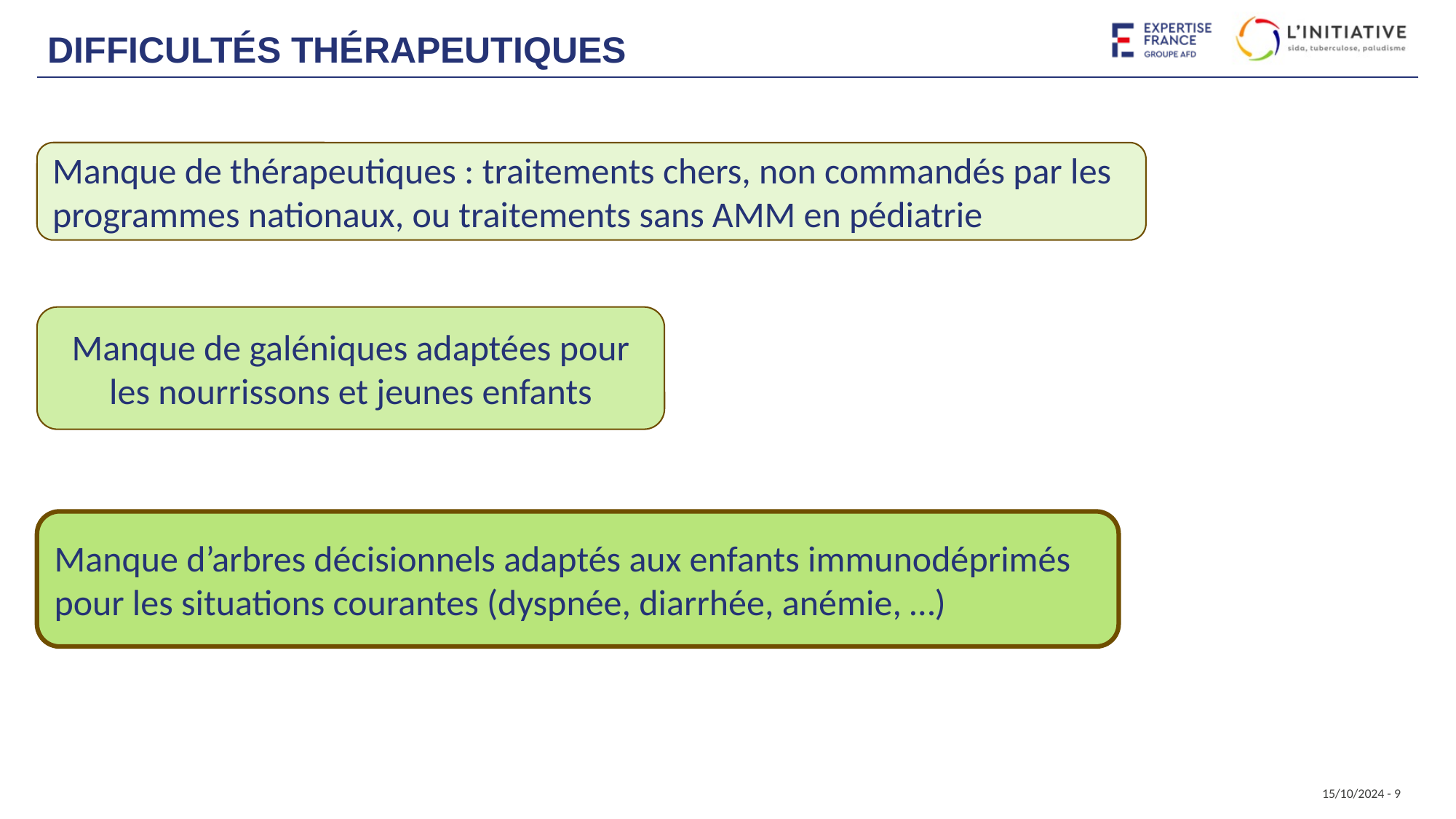

# difficultés thérapeutiques
Manque de thérapeutiques : traitements chers, non commandés par les programmes nationaux, ou traitements sans AMM en pédiatrie
Manque de galéniques adaptées pour les nourrissons et jeunes enfants
Manque d’arbres décisionnels adaptés aux enfants immunodéprimés pour les situations courantes (dyspnée, diarrhée, anémie, …)
15/10/2024 - 9